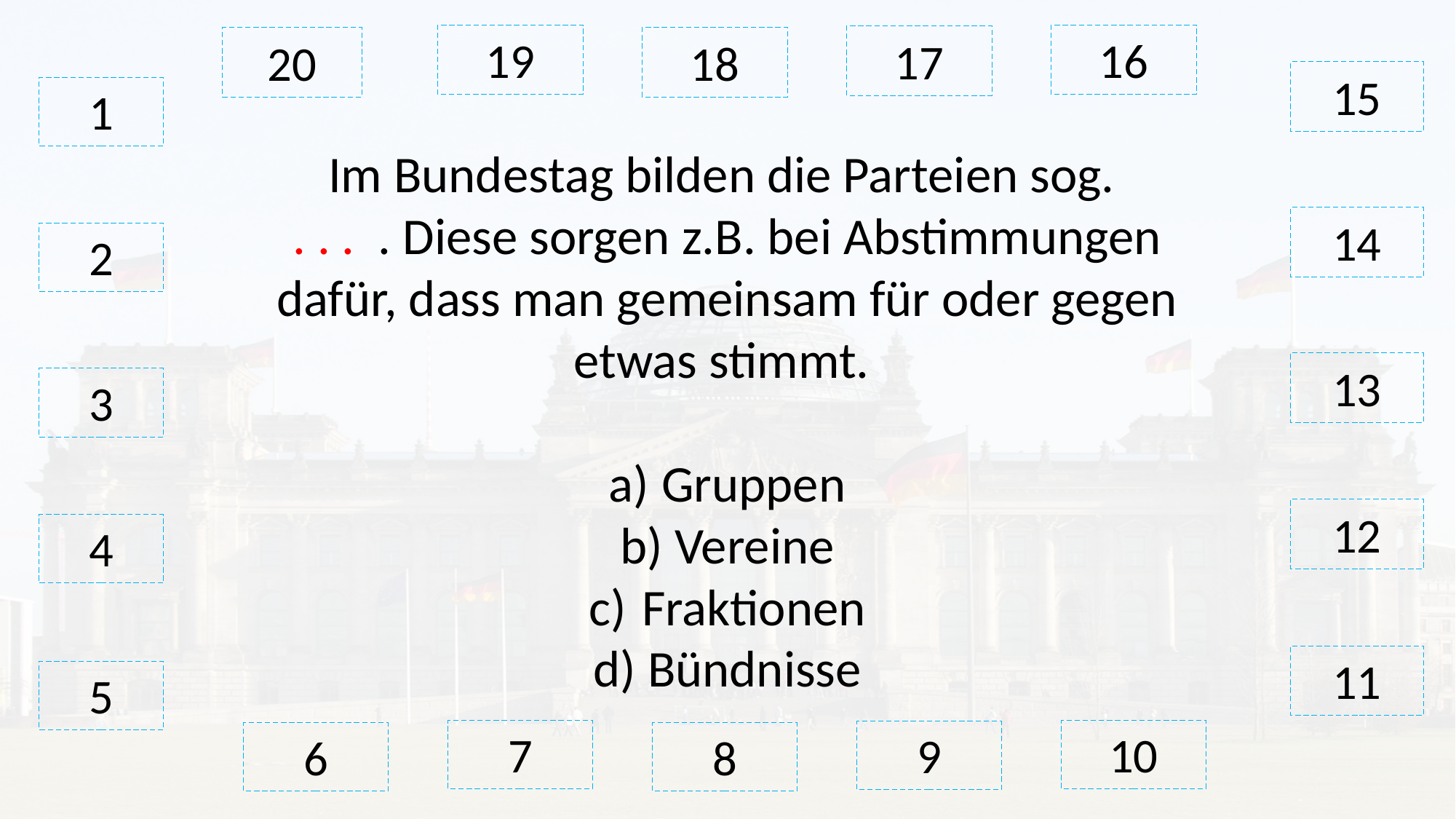

19
16
17
# 20
18
15
1
Im Bundestag bilden die Parteien sog.
. . .  . Diese sorgen z.B. bei Abstimmungen dafür, dass man gemeinsam für oder gegen etwas stimmt.

 Gruppen
 Vereine
 Fraktionen
 Bündnisse
14
2
13
3
12
4
11
5
7
10
9
6
8